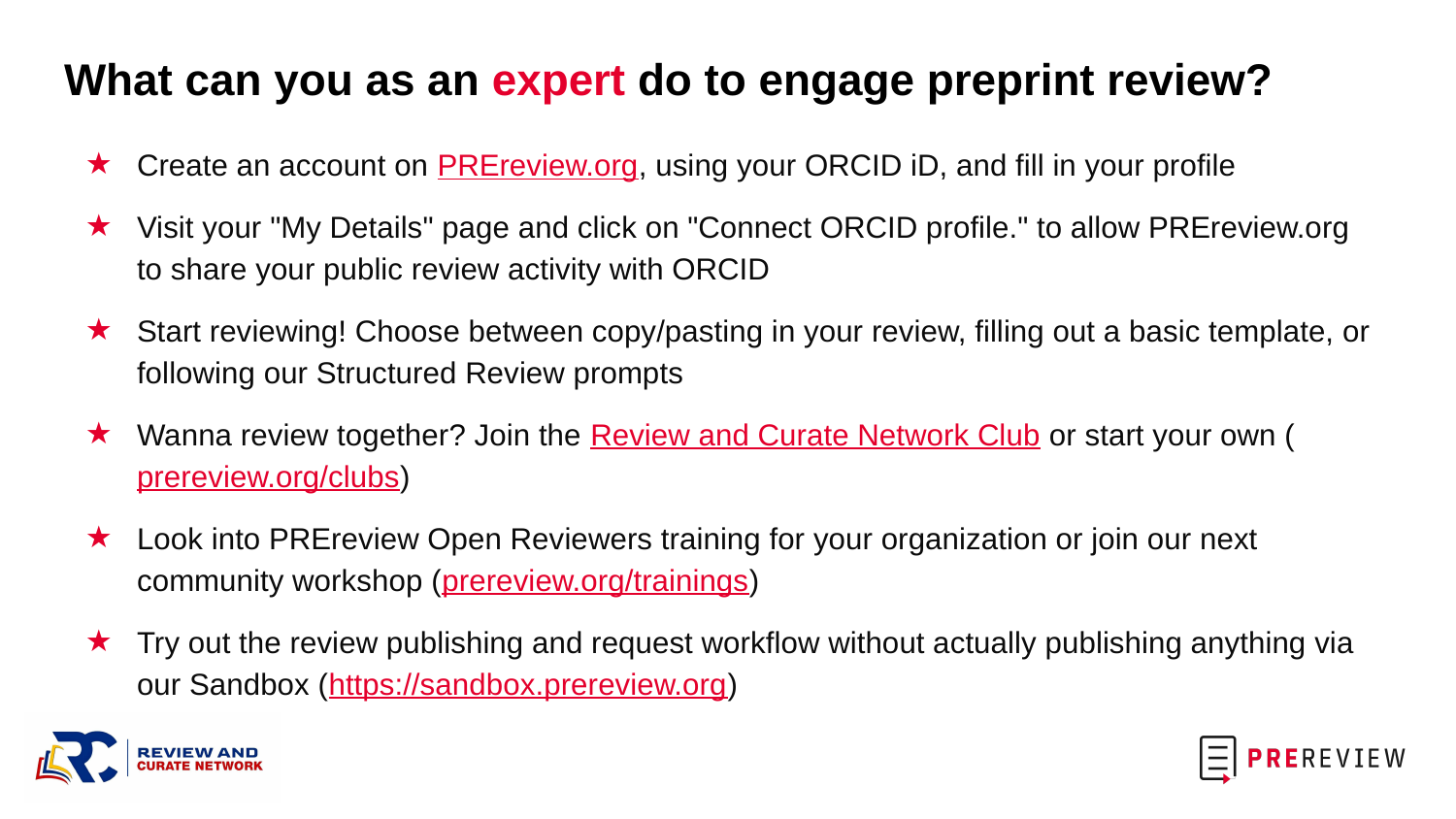

# What can you as an expert do to engage preprint review?
Create an account on PREreview.org, using your ORCID iD, and fill in your profile
Visit your "My Details" page and click on "Connect ORCID profile." to allow PREreview.org to share your public review activity with ORCID
Start reviewing! Choose between copy/pasting in your review, filling out a basic template, or following our Structured Review prompts
Wanna review together? Join the Review and Curate Network Club or start your own (prereview.org/clubs)
Look into PREreview Open Reviewers training for your organization or join our next community workshop (prereview.org/trainings)
Try out the review publishing and request workflow without actually publishing anything via our Sandbox (https://sandbox.prereview.org)